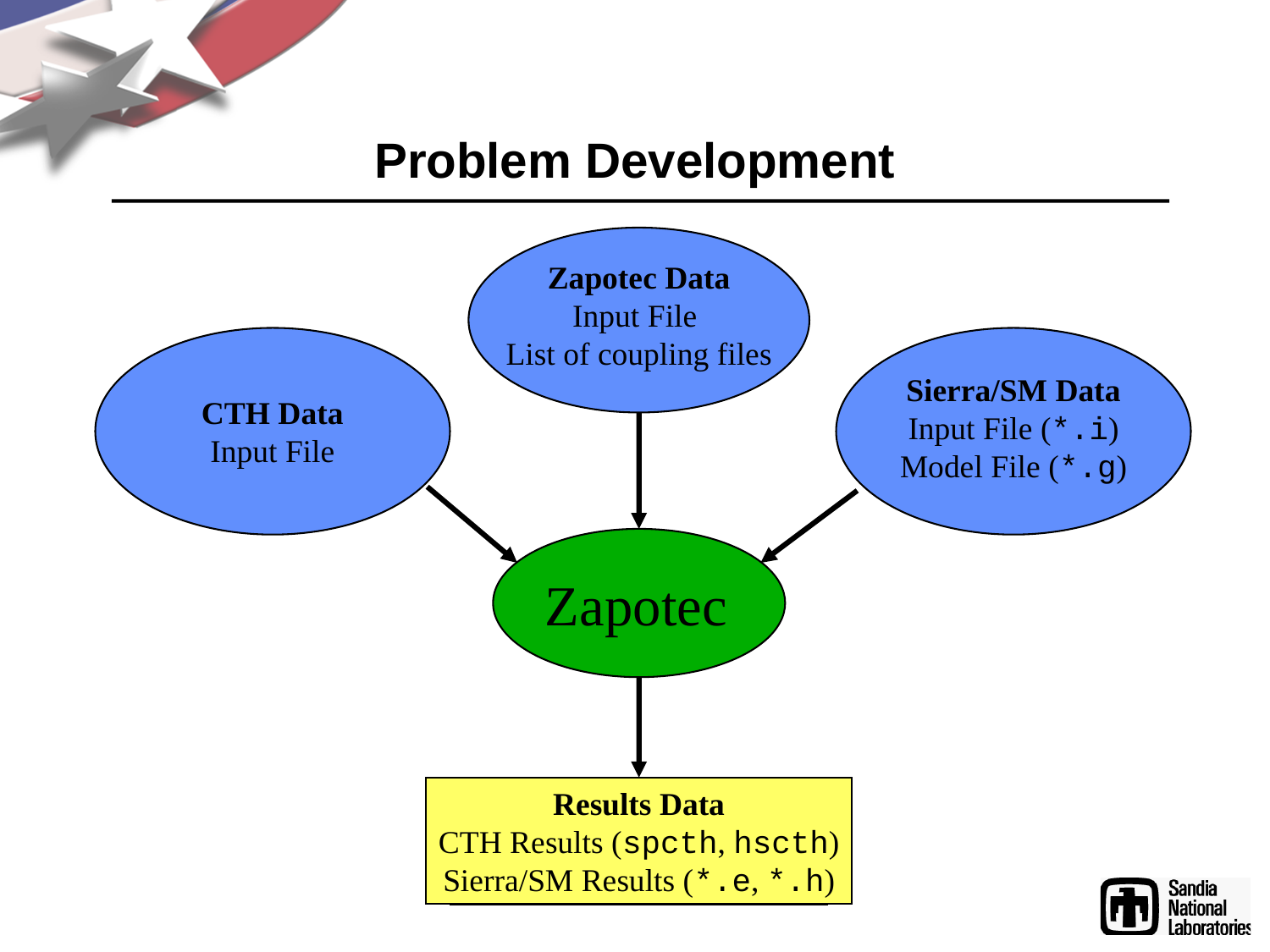

# Problem Development

Zapotec Data
Input File
List of coupling files

Sierra/SM Data
Input File (*.i)
Model File (*.g)

CTH Data
Input File

Zapotec

Results Data
CTH Results (spcth, hscth)
Sierra/SM Results (*.e, *.h)